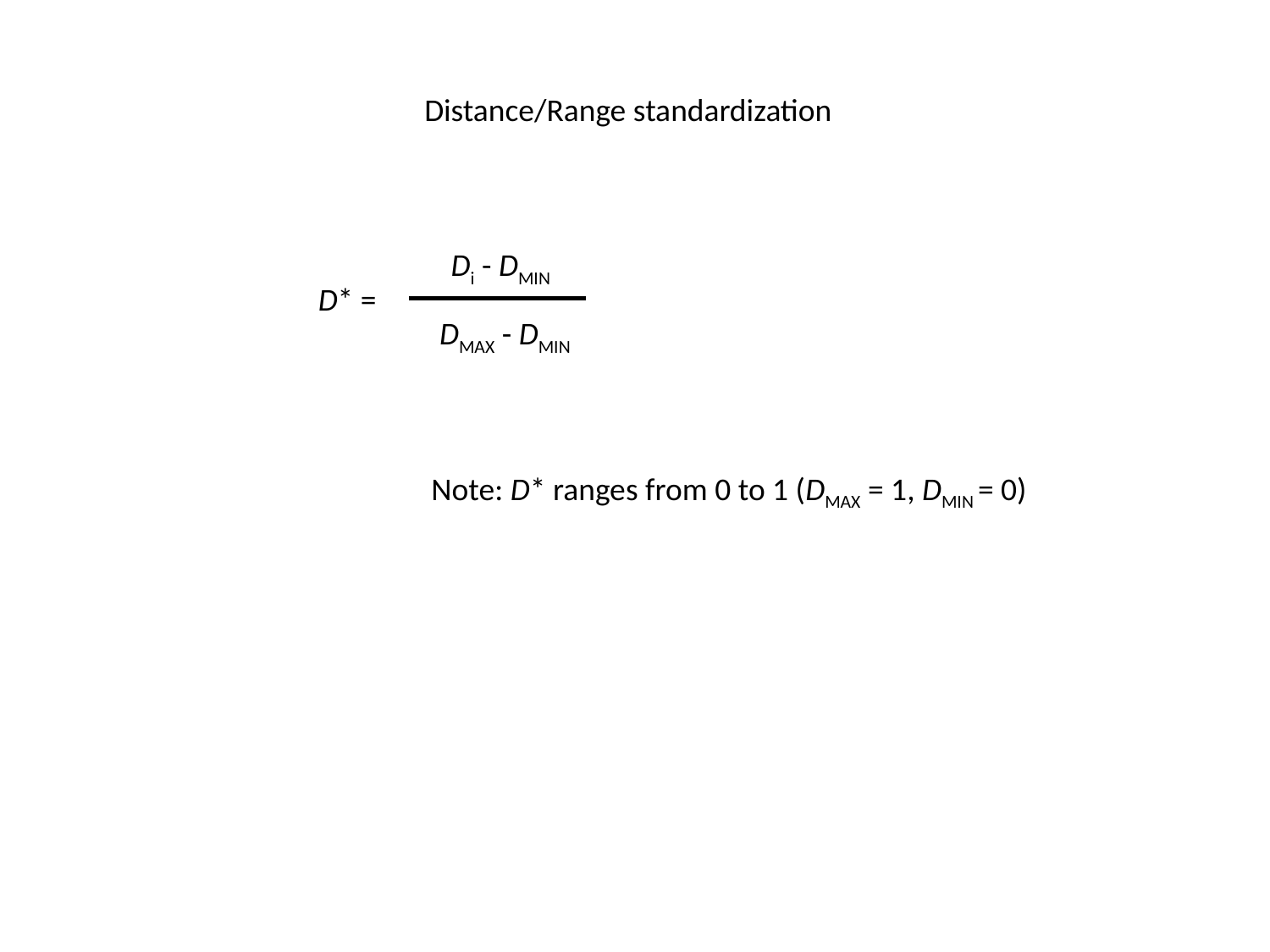

Distance/Range standardization
Di - DMIN
D* =
DMAX - DMIN
Note: D* ranges from 0 to 1 (DMAX = 1, DMIN = 0)